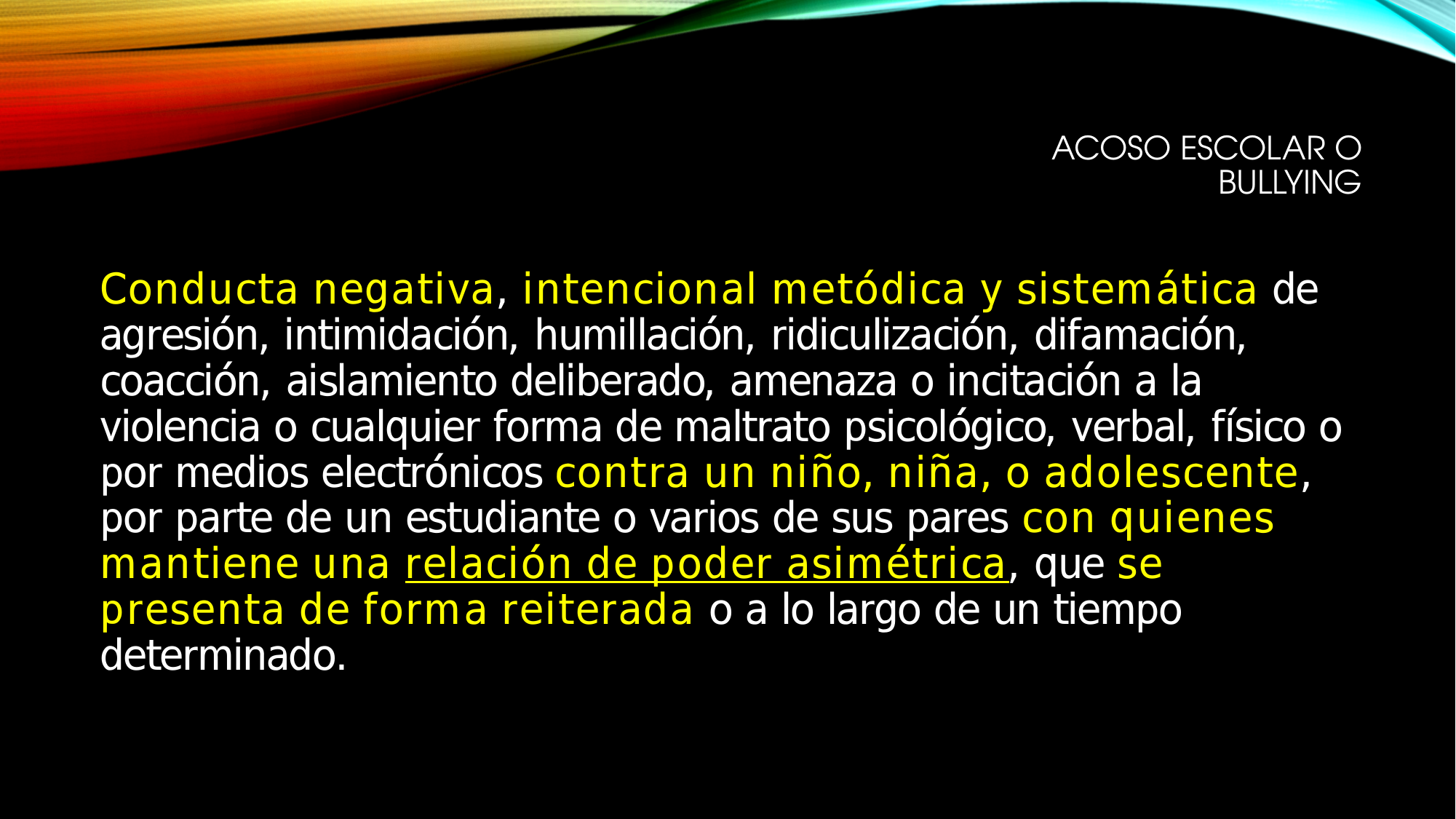

# Acoso escolar o bullying
Conducta negativa, intencional metódica y sistemática de agresión, intimidación, humillación, ridiculización, difamación, coacción, aislamiento deliberado, amenaza o incitación a la violencia o cualquier forma de maltrato psicológico, verbal, físico o por medios electrónicos contra un niño, niña, o adolescente, por parte de un estudiante o varios de sus pares con quienes mantiene una relación de poder asimétrica, que se presenta de forma reiterada o a lo largo de un tiempo determinado.